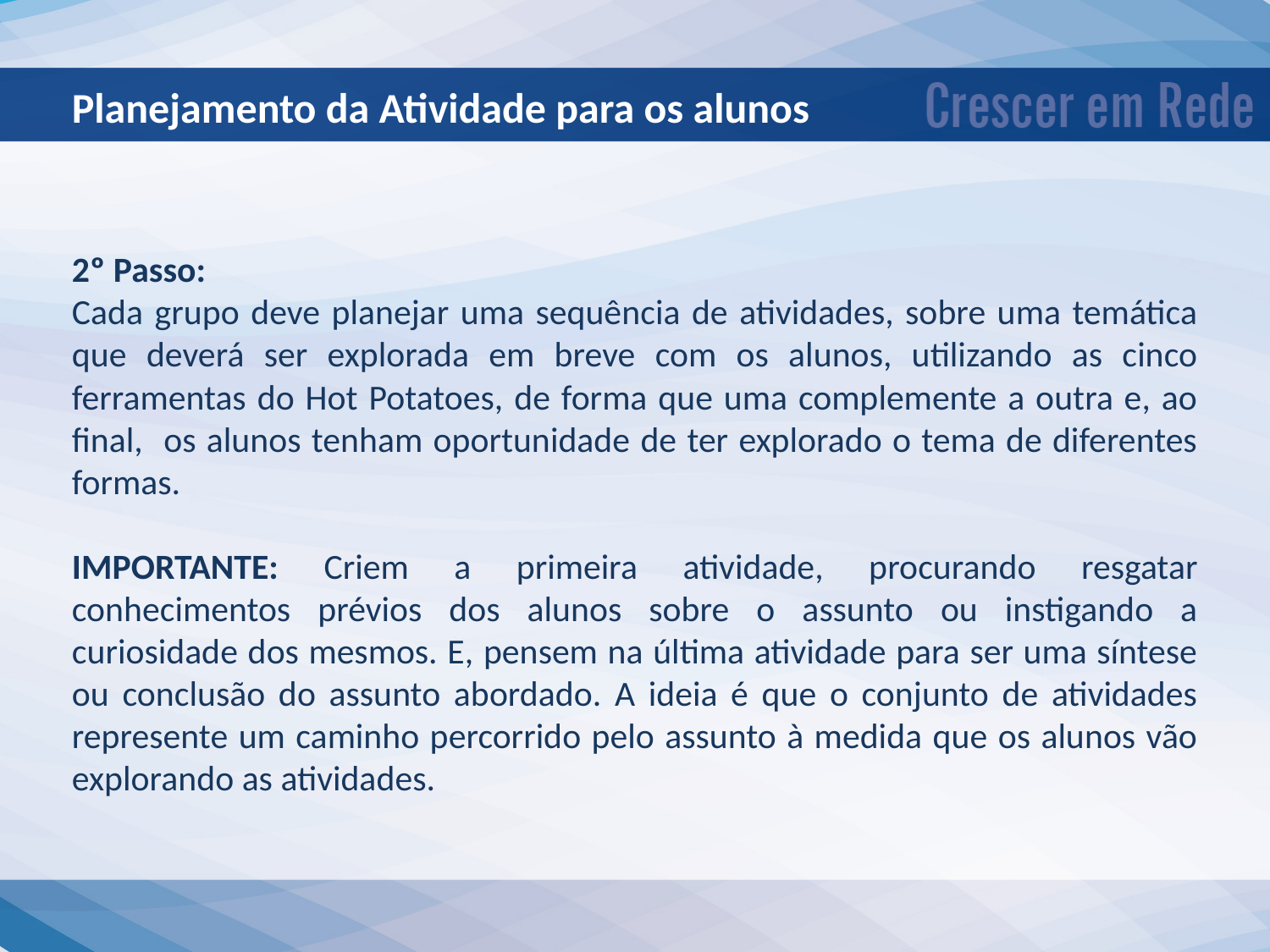

Planejamento da Atividade para os alunos

2º Passo:
Cada grupo deve planejar uma sequência de atividades, sobre uma temática que deverá ser explorada em breve com os alunos, utilizando as cinco ferramentas do Hot Potatoes, de forma que uma complemente a outra e, ao final,  os alunos tenham oportunidade de ter explorado o tema de diferentes formas.

IMPORTANTE: Criem a primeira atividade, procurando resgatar conhecimentos prévios dos alunos sobre o assunto ou instigando a curiosidade dos mesmos. E, pensem na última atividade para ser uma síntese ou conclusão do assunto abordado. A ideia é que o conjunto de atividades represente um caminho percorrido pelo assunto à medida que os alunos vão explorando as atividades.